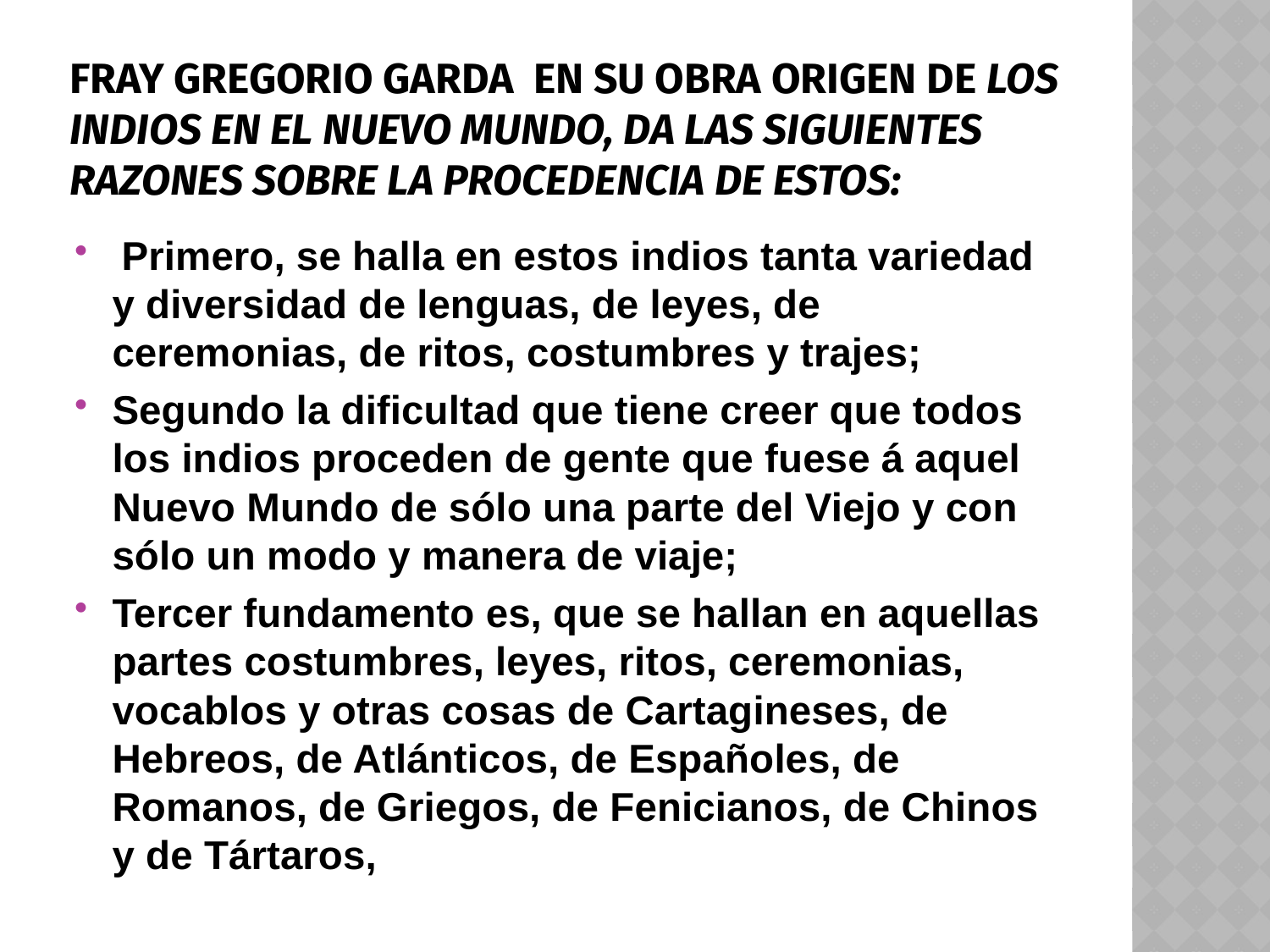

# Fray Gregorio Garda  en su obra Origen de los Indios en el Nuevo Mundo, da las siguientes razones sobre la procedencia de estos:
 Primero, se halla en estos indios tanta variedad y diversidad de lenguas, de leyes, de ceremonias, de ritos, costumbres y trajes;
Segundo la dificultad que tiene creer que todos los indios proceden de gente que fuese á aquel Nuevo Mundo de sólo una parte del Viejo y con sólo un modo y manera de viaje;
Tercer fundamento es, que se hallan en aquellas partes costumbres, leyes, ritos, ceremonias, vocablos y otras cosas de Cartagineses, de Hebreos, de Atlánticos, de Españoles, de Romanos, de Griegos, de Fenicianos, de Chinos y de Tártaros,